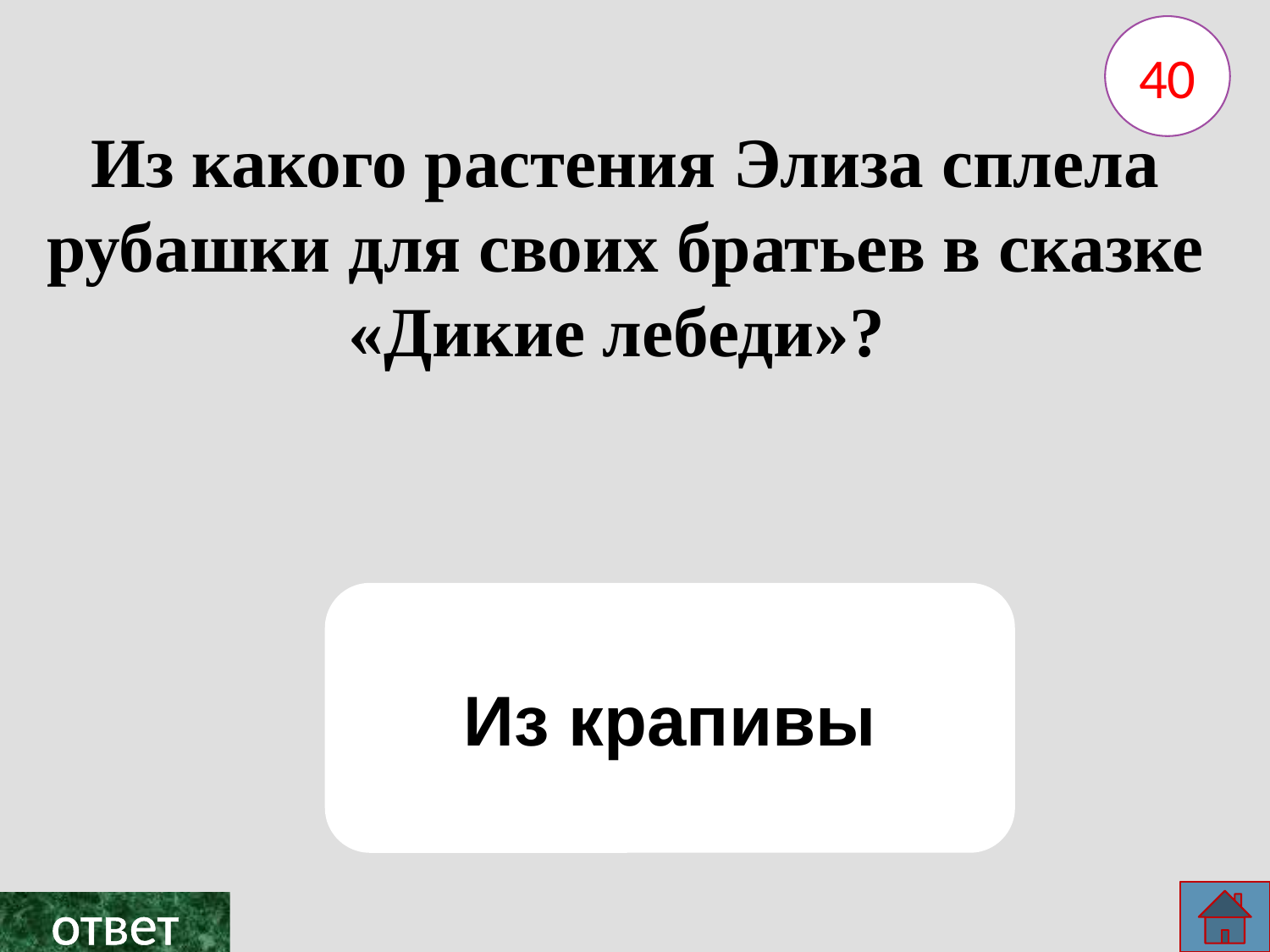

40
Из какого растения Элиза сплела рубашки для своих братьев в сказке «Дикие лебеди»?
Из крапивы

ответ